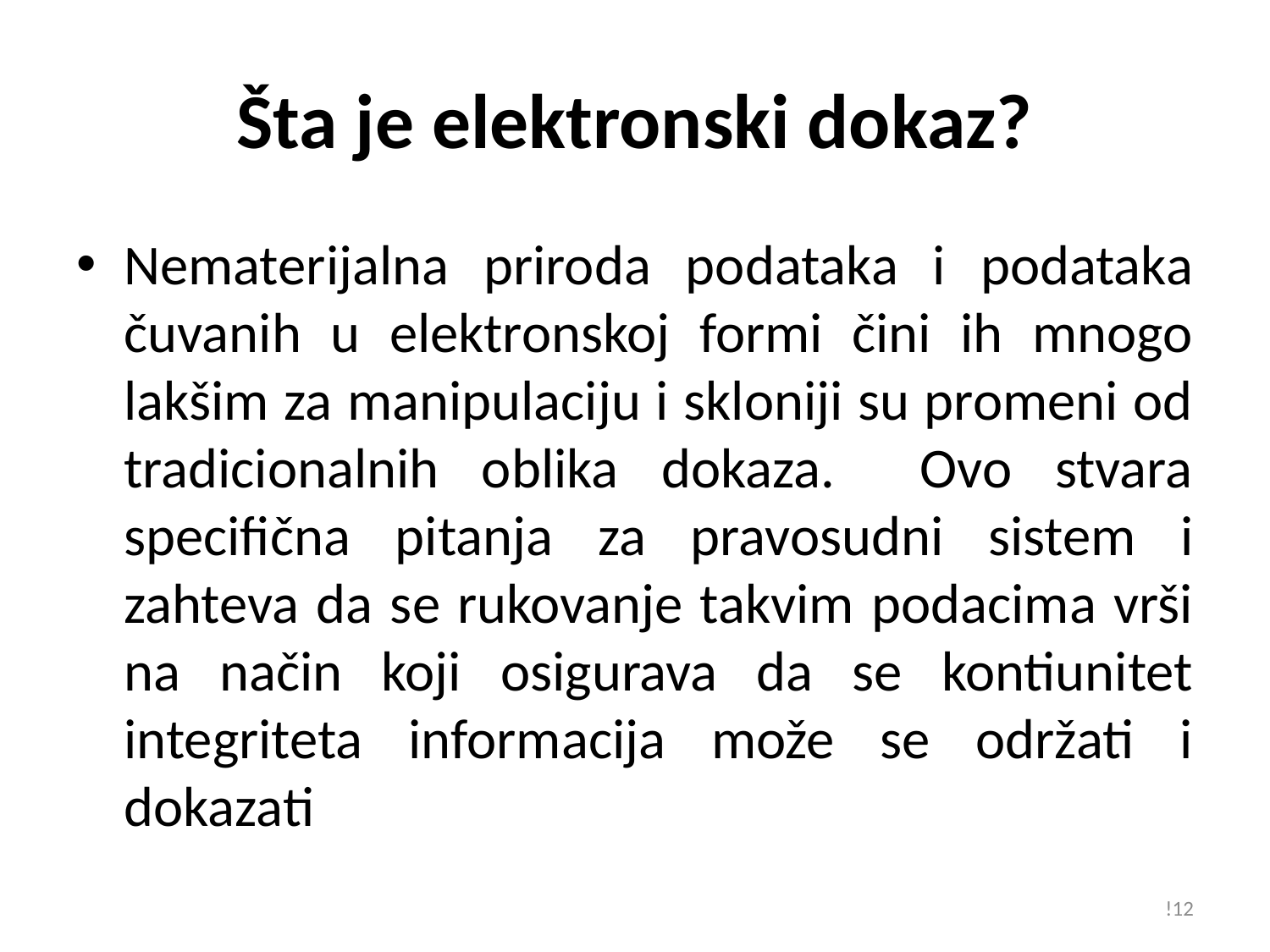

# Šta je elektronski dokaz?
Nematerijalna priroda podataka i podataka čuvanih u elektronskoj formi čini ih mnogo lakšim za manipulaciju i skloniji su promeni od tradicionalnih oblika dokaza.  Ovo stvara specifična pitanja za pravosudni sistem i zahteva da se rukovanje takvim podacima vrši na način koji osigurava da se kontiunitet integriteta informacija može se održati i dokazati

!12